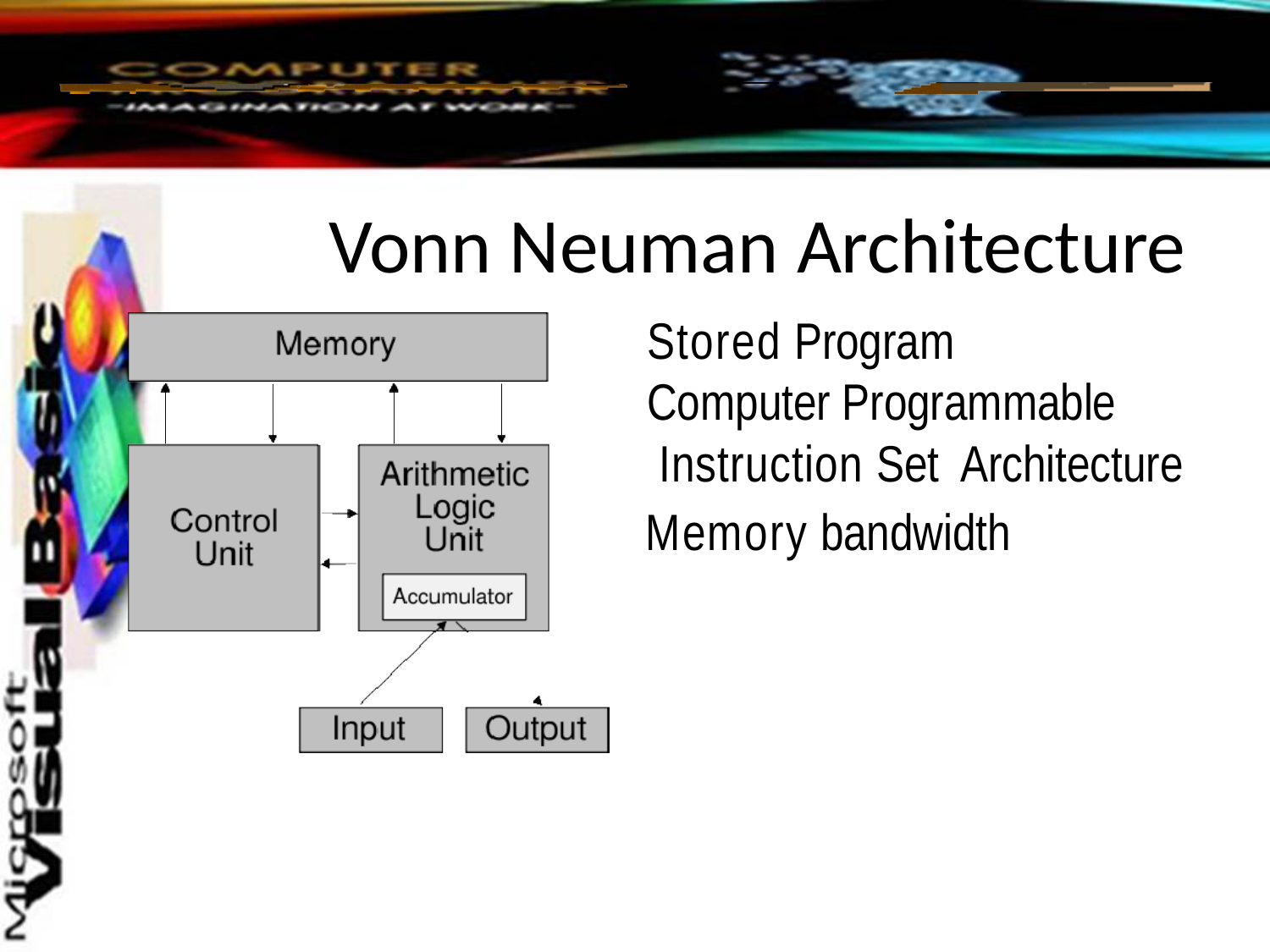

# Vonn Neuman Architecture
Stored Program
Computer Programmable
 Instruction Set  Architecture
Memory bandwidth